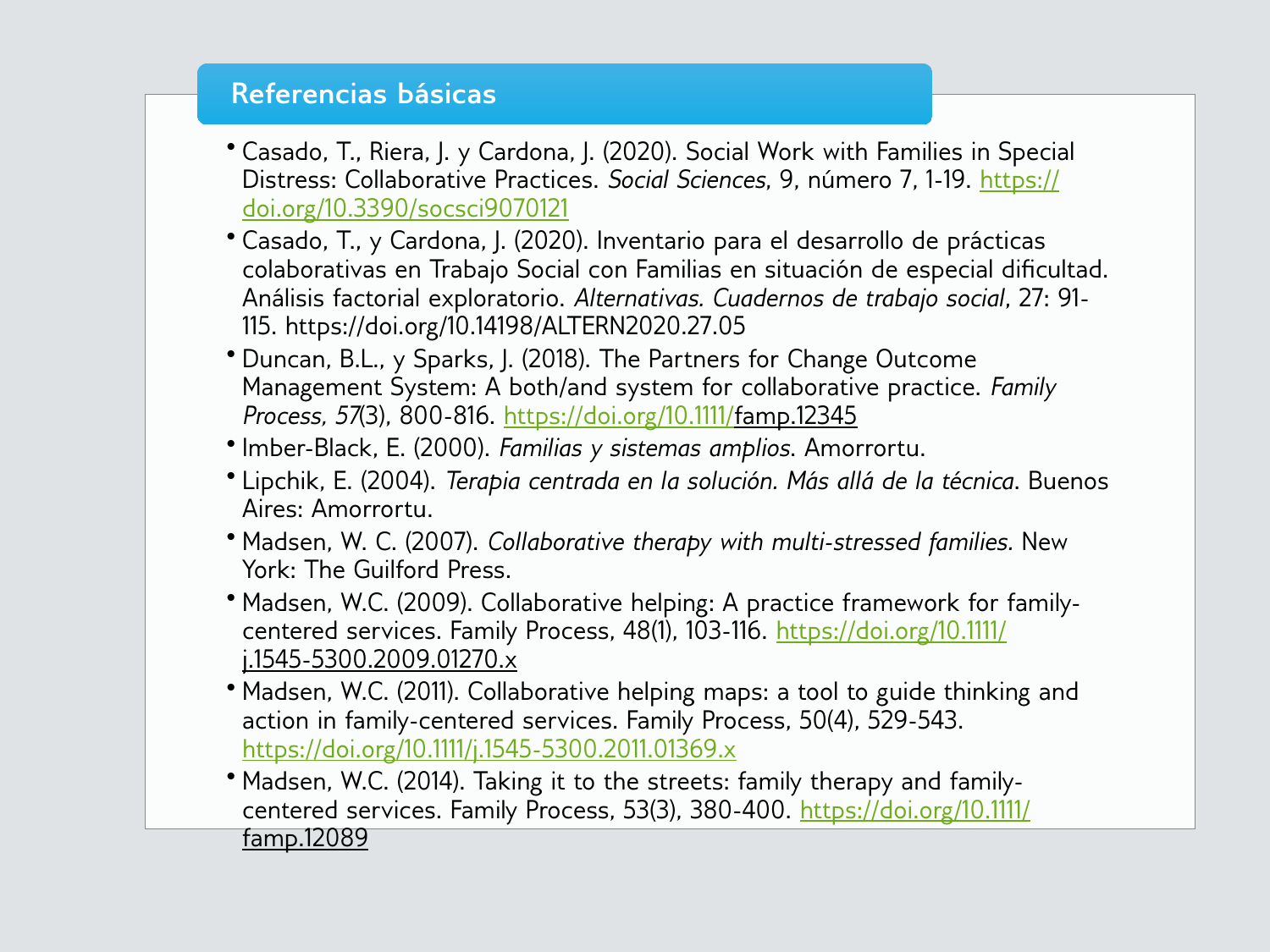

Casado, T., Riera, J. y Cardona, J. (2020). Social Work with Families in Special Distress: Collaborative Practices. Social Sciences, 9, número 7, 1-19. https://doi.org/10.3390/socsci9070121
Casado, T., y Cardona, J. (2020). Inventario para el desarrollo de prácticas colaborativas en Trabajo Social con Familias en situación de especial dificultad. Análisis factorial exploratorio. Alternativas. Cuadernos de trabajo social, 27: 91-115. https://doi.org/10.14198/ALTERN2020.27.05
Duncan, B.L., y Sparks, J. (2018). The Partners for Change Outcome Management System: A both/and system for collaborative practice. Family Process, 57(3), 800-816. https://doi.org/10.1111/famp.12345
Imber-Black, E. (2000). Familias y sistemas amplios. Amorrortu.
Lipchik, E. (2004). Terapia centrada en la solución. Más allá de la técnica. Buenos Aires: Amorrortu.
Madsen, W. C. (2007). Collaborative therapy with multi-stressed families. New York: The Guilford Press.
Madsen, W.C. (2009). Collaborative helping: A practice framework for family-centered services. Family Process, 48(1), 103-116. https://doi.org/10.1111/j.1545-5300.2009.01270.x
Madsen, W.C. (2011). Collaborative helping maps: a tool to guide thinking and action in family-centered services. Family Process, 50(4), 529-543. https://doi.org/10.1111/j.1545-5300.2011.01369.x
Madsen, W.C. (2014). Taking it to the streets: family therapy and family-centered services. Family Process, 53(3), 380-400. https://doi.org/10.1111/famp.12089
Referencias básicas